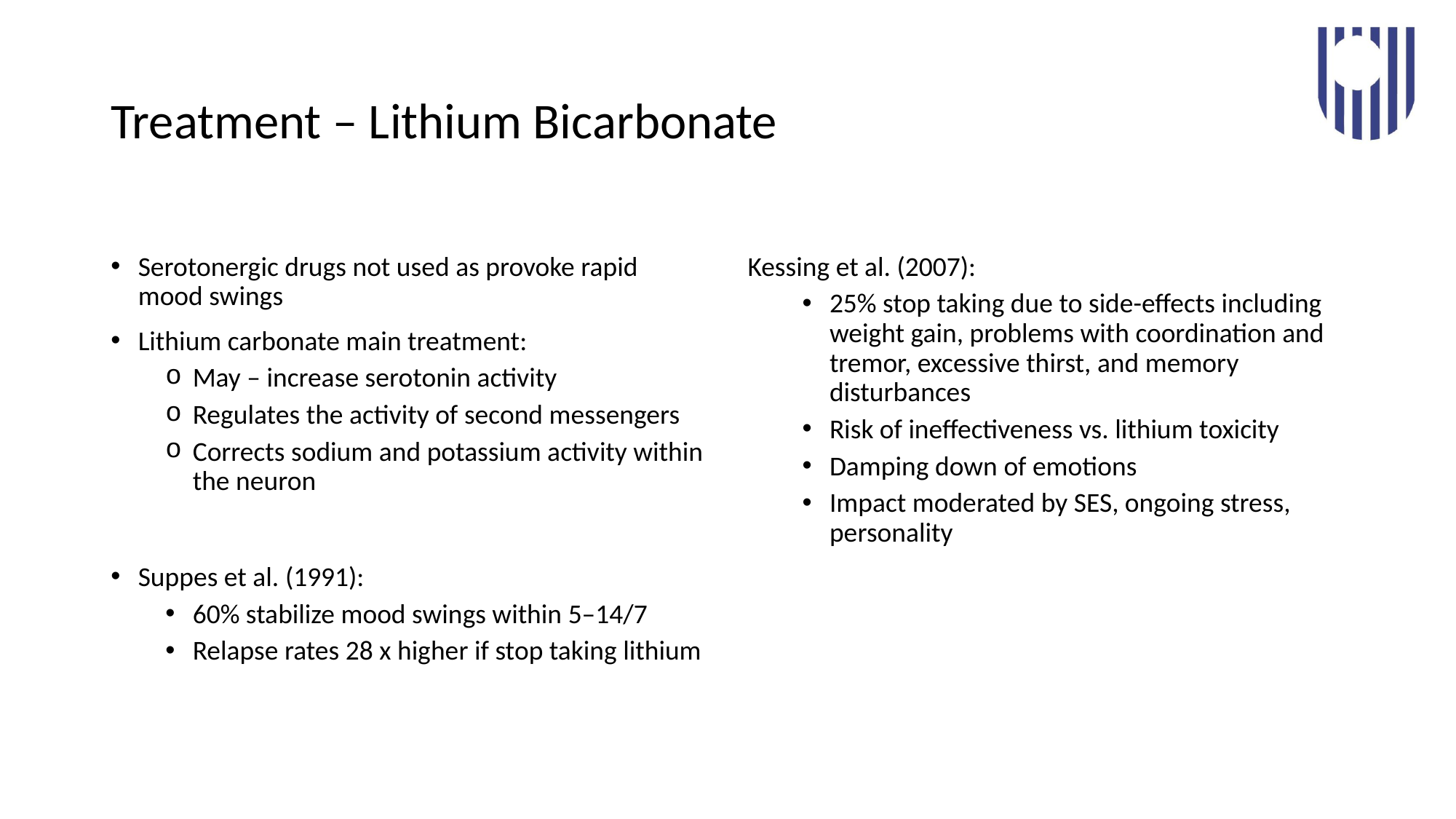

# Treatment – Lithium Bicarbonate
Serotonergic drugs not used as provoke rapid mood swings
Lithium carbonate main treatment:
May – increase serotonin activity
Regulates the activity of second messengers
Corrects sodium and potassium activity within the neuron

Suppes et al. (1991):
60% stabilize mood swings within 5–14/7
Relapse rates 28 x higher if stop taking lithium
Kessing et al. (2007):
25% stop taking due to side-effects including weight gain, problems with coordination and tremor, excessive thirst, and memory disturbances
Risk of ineffectiveness vs. lithium toxicity
Damping down of emotions
Impact moderated by SES, ongoing stress, personality